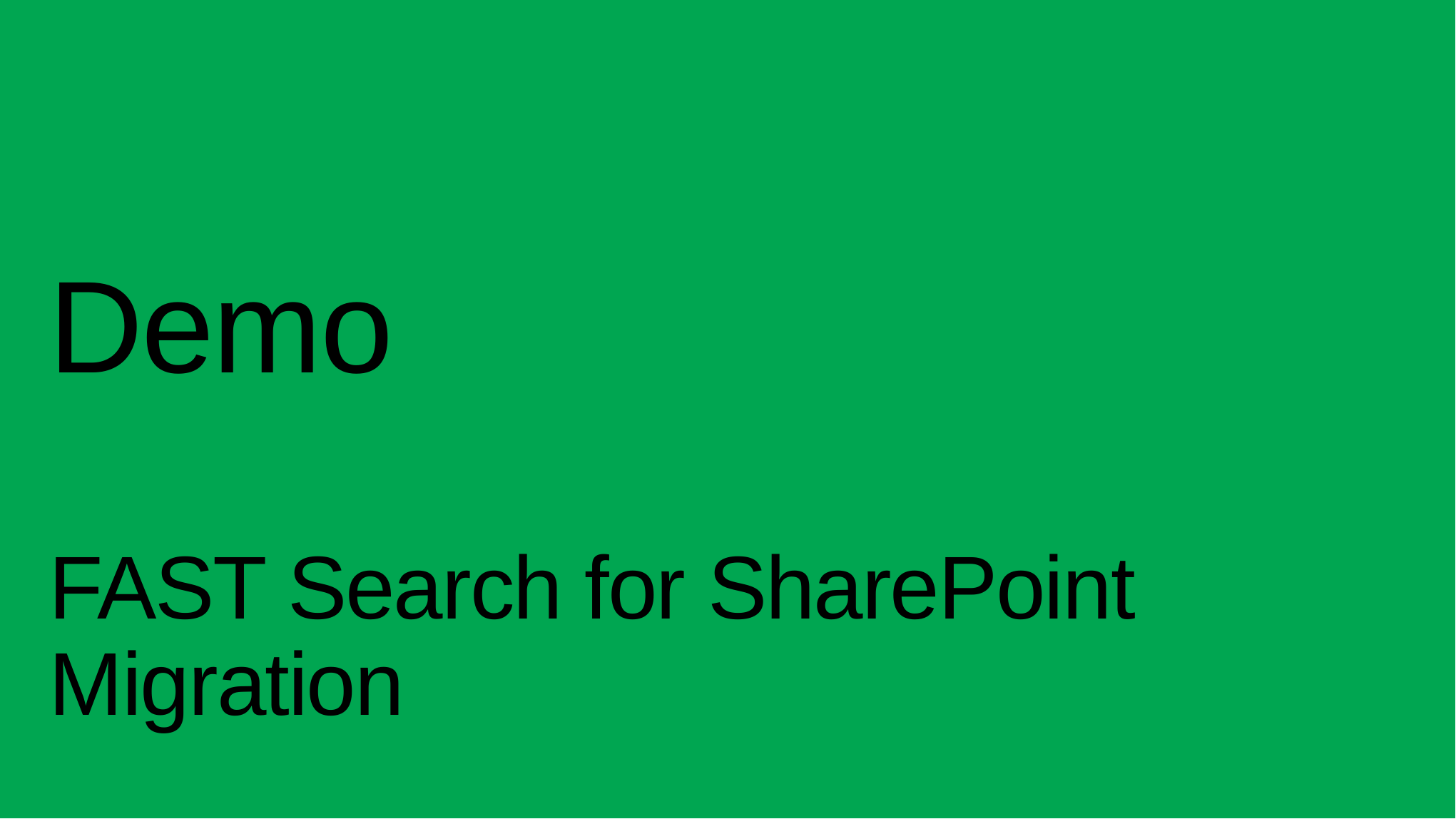

# Demo FAST Search for SharePoint Migration